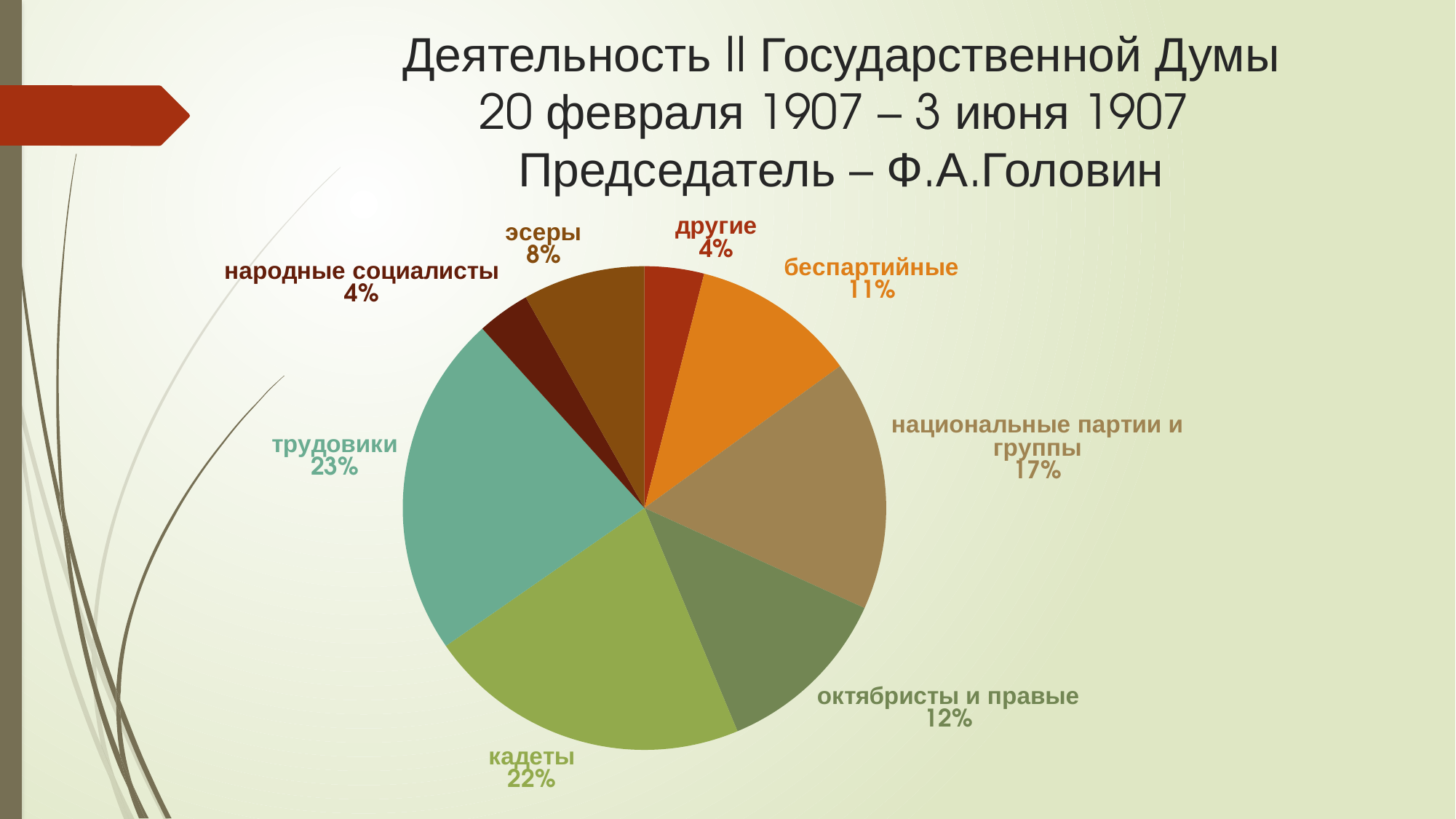

# Деятельность II Государственной Думы 20 февраля 1907 – 3 июня 1907 Председатель – Ф.А.Головин

### Chart

| Category | Продажи |
|---|---|
| другие | 18.0 |
| беспартийные | 50.0 |
| национальные партии и группы | 76.0 |
| октябристы и правые | 54.0 |
| кадеты | 98.0 |
| трудовики | 104.0 |
| народные социалисты | 16.0 |
| эсеры | 37.0 |
| социал-демократы | None |